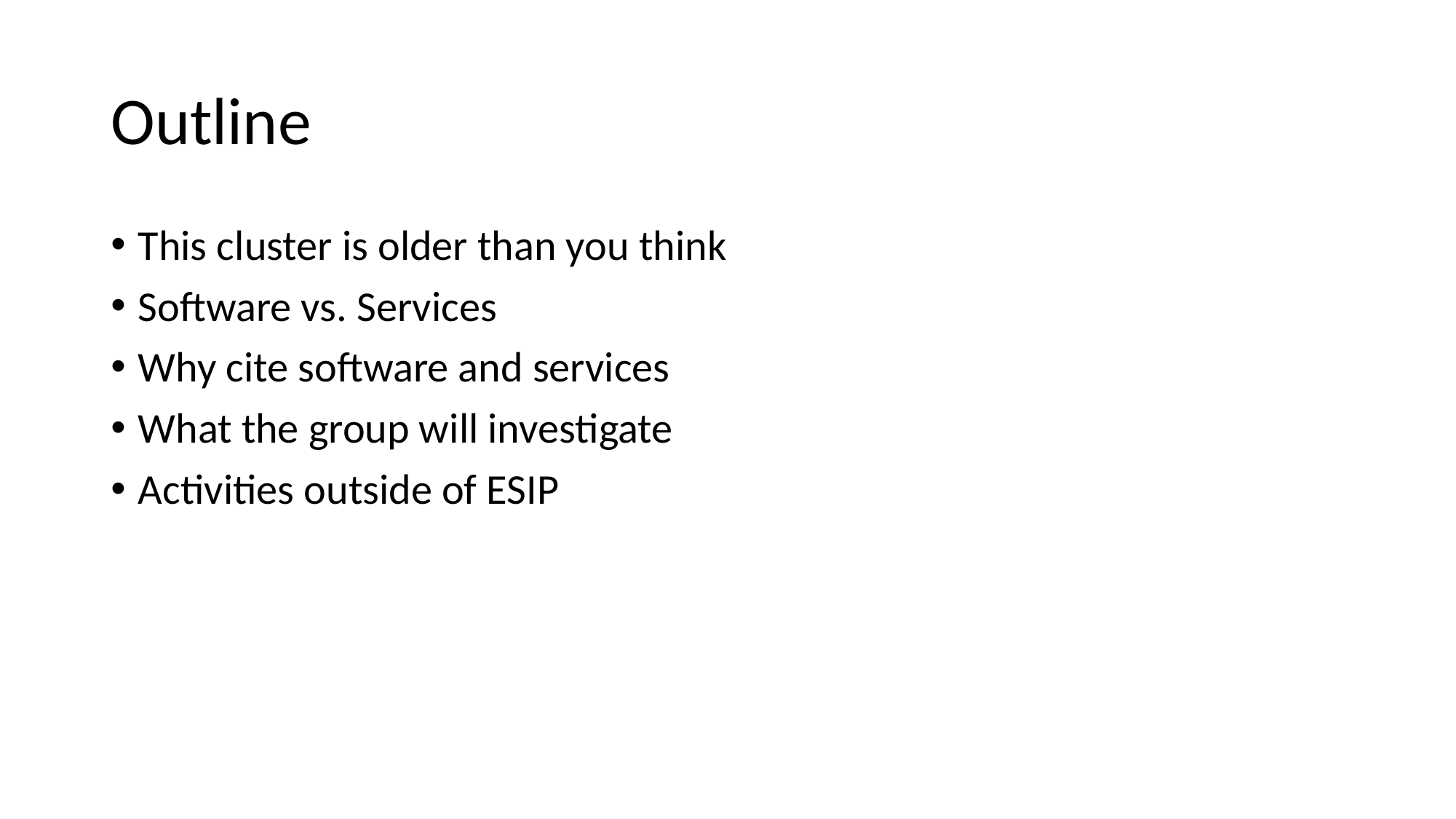

# Outline
This cluster is older than you think
Software vs. Services
Why cite software and services
What the group will investigate
Activities outside of ESIP